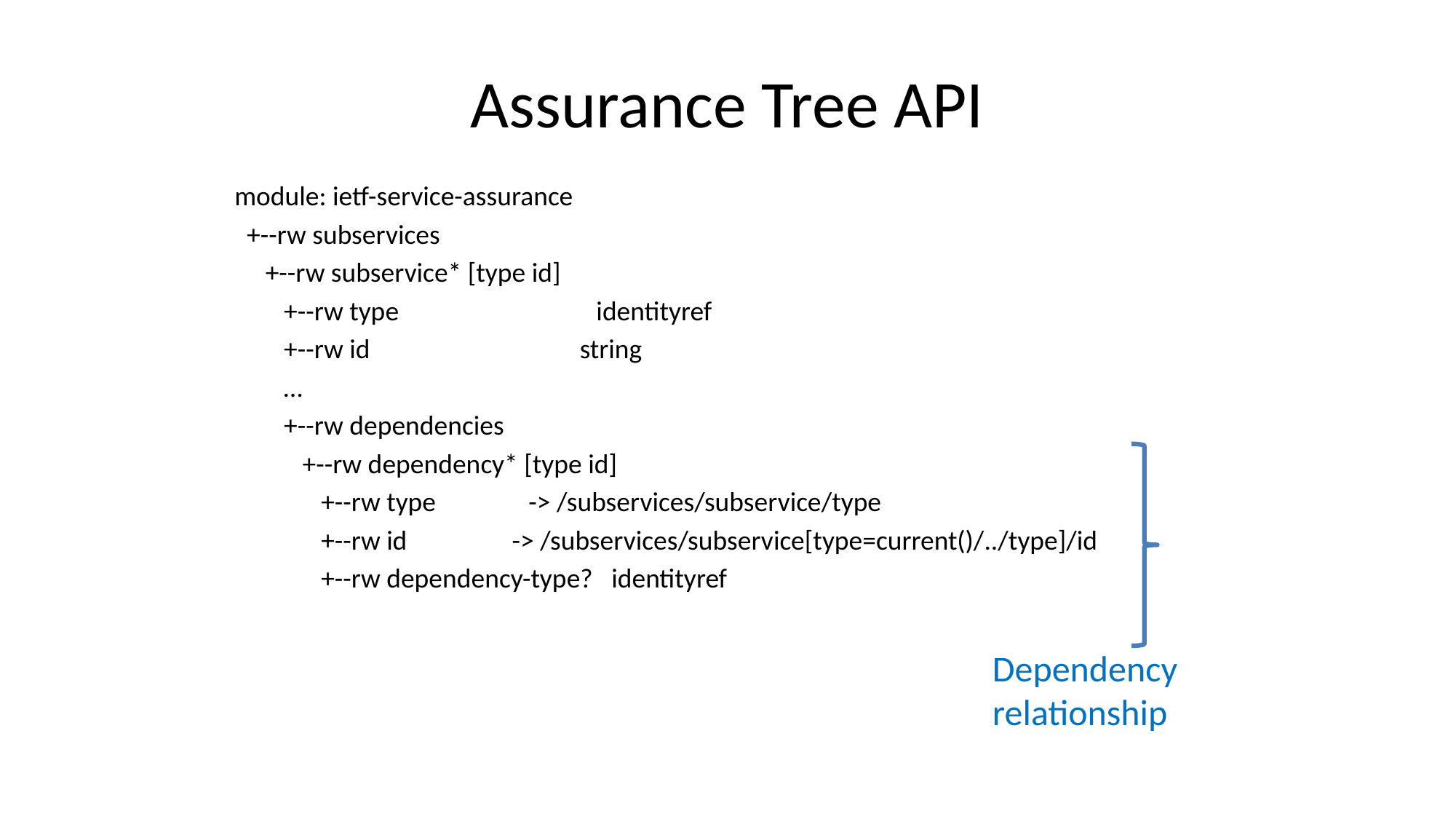

# Assurance Tree API
module: ietf-service-assurance
  +--rw subservices
     +--rw subservice* [type id]
        +--rw type                                identityref
        +--rw id                                  string
        …
        +--rw dependencies
           +--rw dependency* [type id]
              +--rw type               -> /subservices/subservice/type
              +--rw id                 -> /subservices/subservice[type=current()/../type]/id
              +--rw dependency-type?   identityref

Dependency relationship